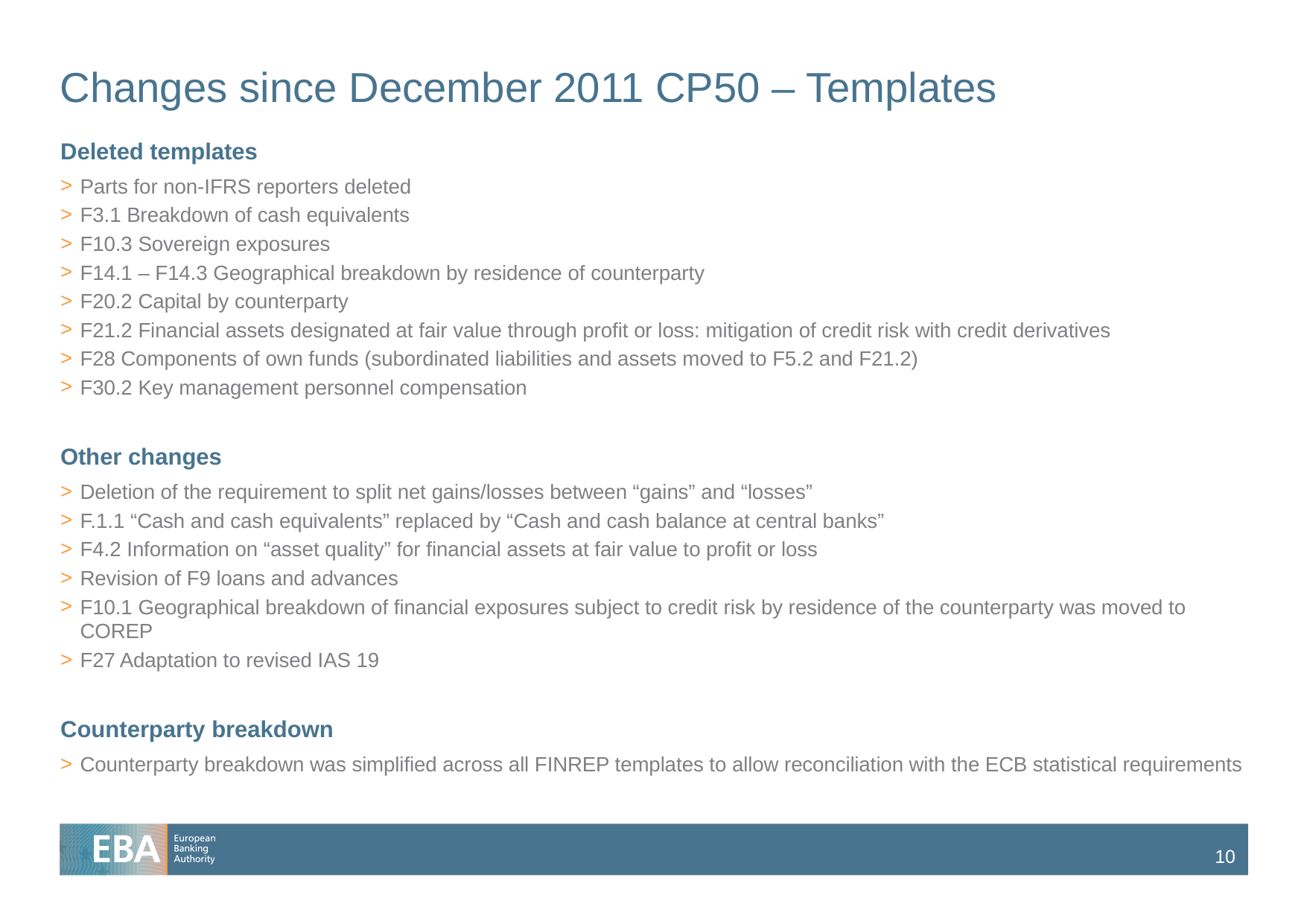

# Changes since December 2011 CP50 – Templates
Deleted templates
Parts for non-IFRS reporters deleted
F3.1 Breakdown of cash equivalents
F10.3 Sovereign exposures
F14.1 – F14.3 Geographical breakdown by residence of counterparty
F20.2 Capital by counterparty
F21.2 Financial assets designated at fair value through profit or loss: mitigation of credit risk with credit derivatives
F28 Components of own funds (subordinated liabilities and assets moved to F5.2 and F21.2)
F30.2 Key management personnel compensation

Other changes
Deletion of the requirement to split net gains/losses between “gains” and “losses”
F.1.1 “Cash and cash equivalents” replaced by “Cash and cash balance at central banks”
F4.2 Information on “asset quality” for financial assets at fair value to profit or loss
Revision of F9 loans and advances
F10.1 Geographical breakdown of financial exposures subject to credit risk by residence of the counterparty was moved to COREP
F27 Adaptation to revised IAS 19

Counterparty breakdown
Counterparty breakdown was simplified across all FINREP templates to allow reconciliation with the ECB statistical requirements